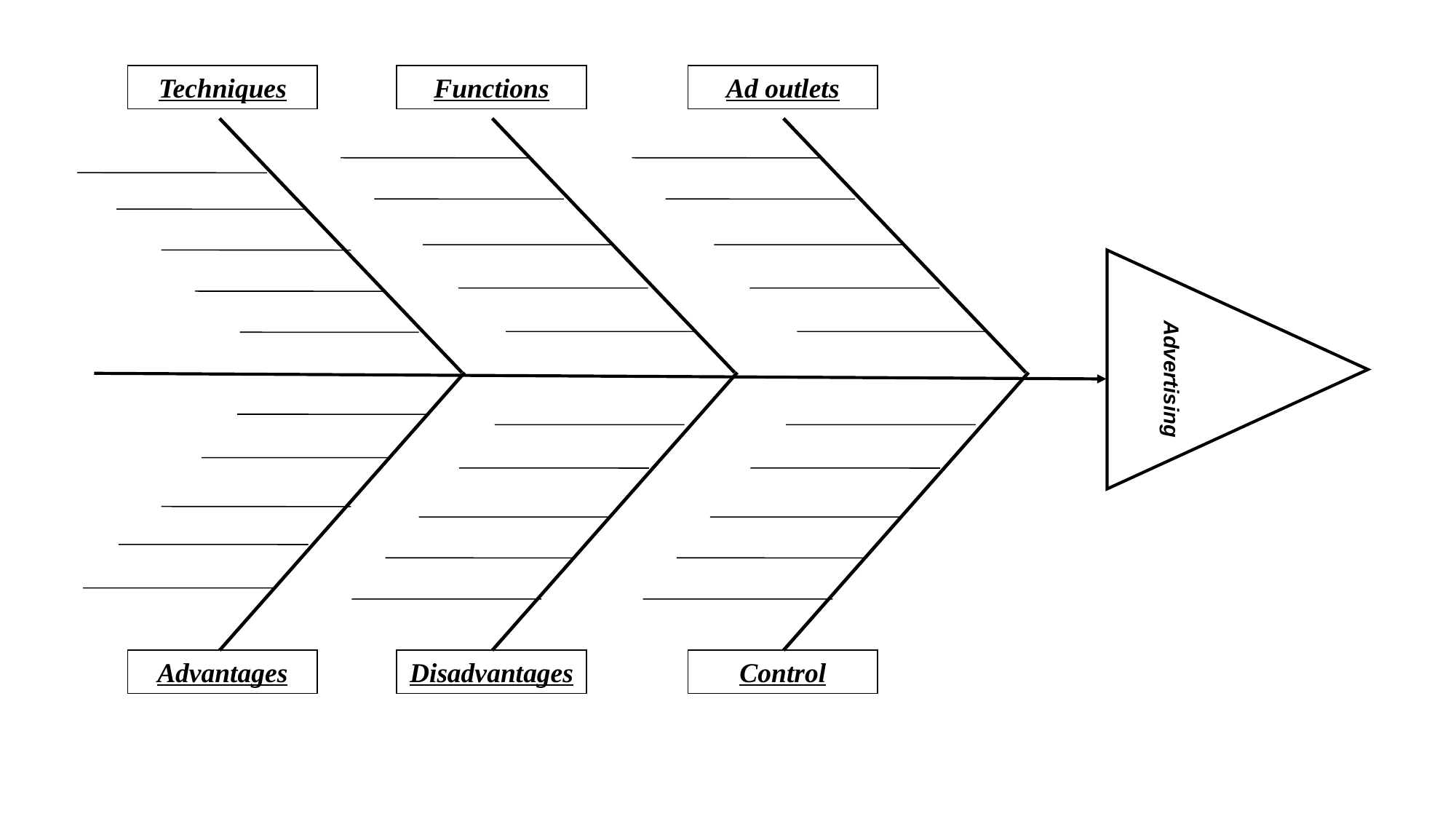

Techniques

Advantages
Functions

Disadvantages
Ad outlets

Control
Advertising